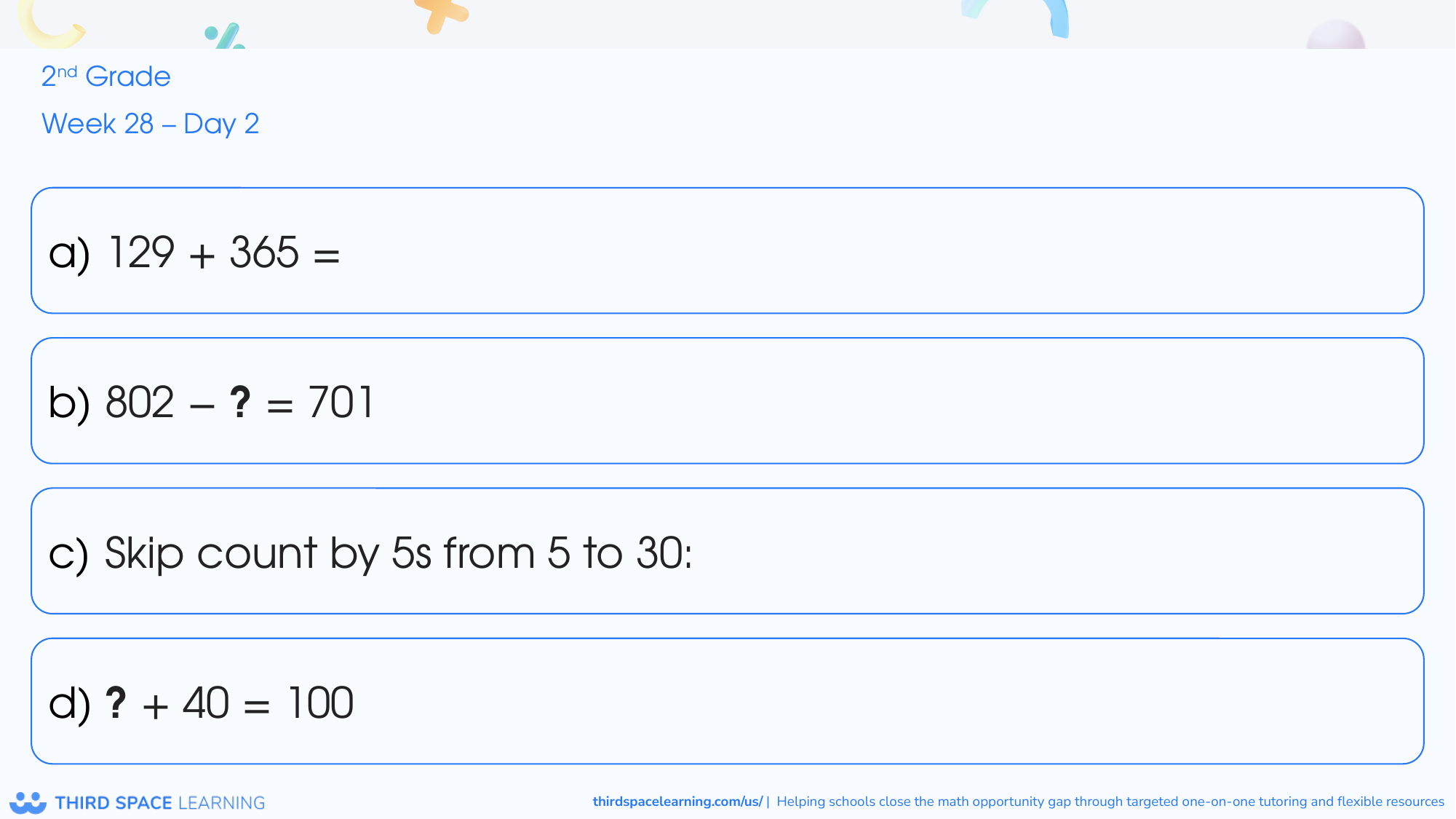

2nd Grade
Week 28 – Day 2
129 + 365 =
802 − ? = 701
Skip count by 5s from 5 to 30:
? + 40 = 100